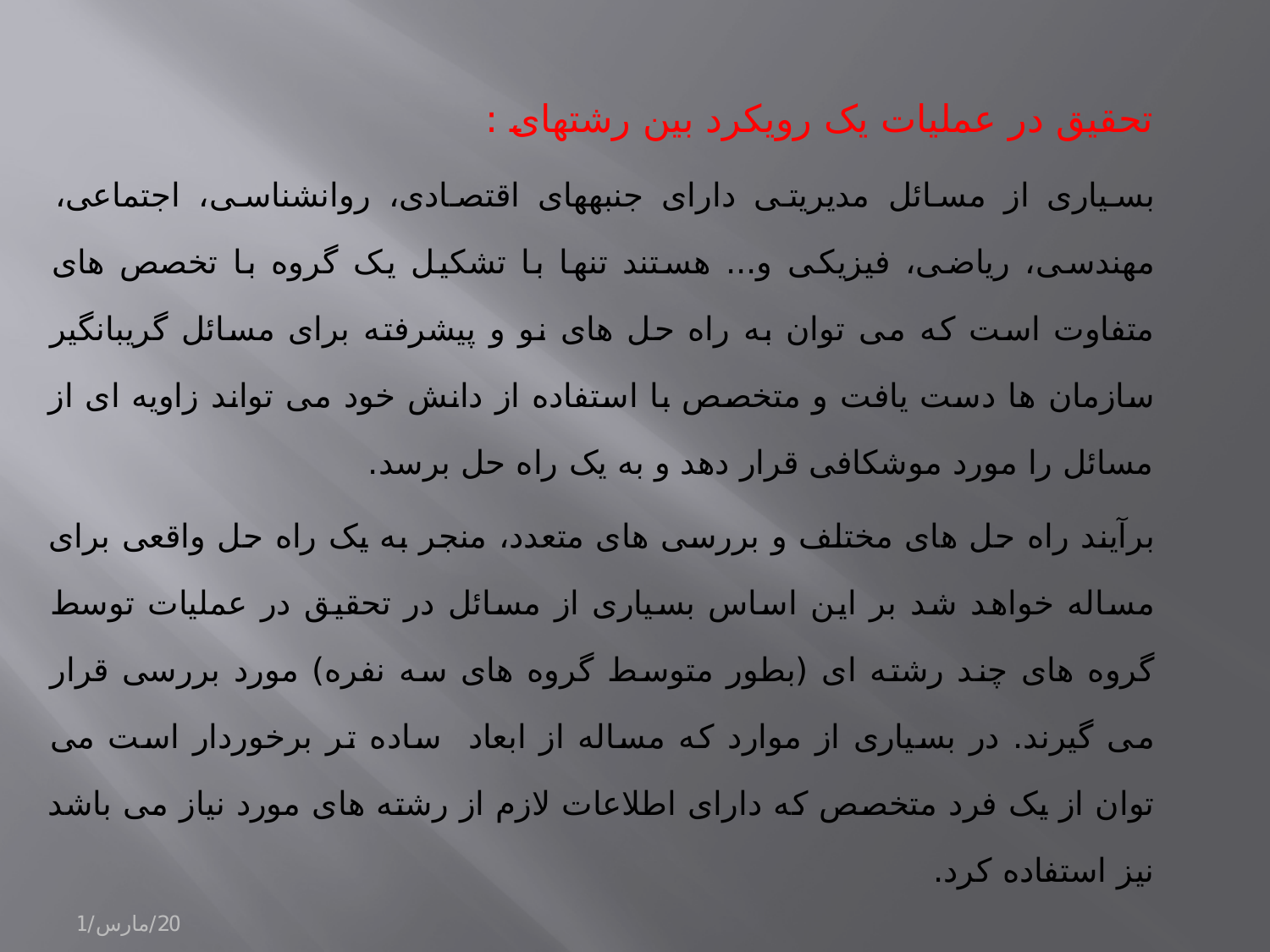

تحقیق در عملیات یک رویکرد بین رشته­ای :
بسیاری از مسائل مدیریتی دارای جنبه­های اقتصادی، روان­شناسی، اجتماعی، مهندسی، ریاضی، فیزیکی و... هستند تنها با تشکیل یک گروه با تخصص های متفاوت است که می توان به راه حل های نو و پیشرفته برای مسائل گریبانگیر سازمان ها دست یافت و متخصص با استفاده از دانش خود می تواند زاویه ای از مسائل را مورد موشکافی قرار دهد و به یک راه حل برسد.
برآیند راه حل های مختلف و بررسی های متعدد، منجر به یک راه حل واقعی برای مساله خواهد شد بر این اساس بسیاری از مسائل در تحقیق در عملیات توسط گروه های چند رشته ای (بطور متوسط گروه های سه نفره) مورد بررسی قرار می گیرند. در بسیاری از موارد که مساله از ابعاد  ساده تر برخوردار است می توان از یک فرد متخصص که دارای اطلاعات لازم از رشته های مورد نیاز می باشد نیز استفاده کرد.

20/مارس/1